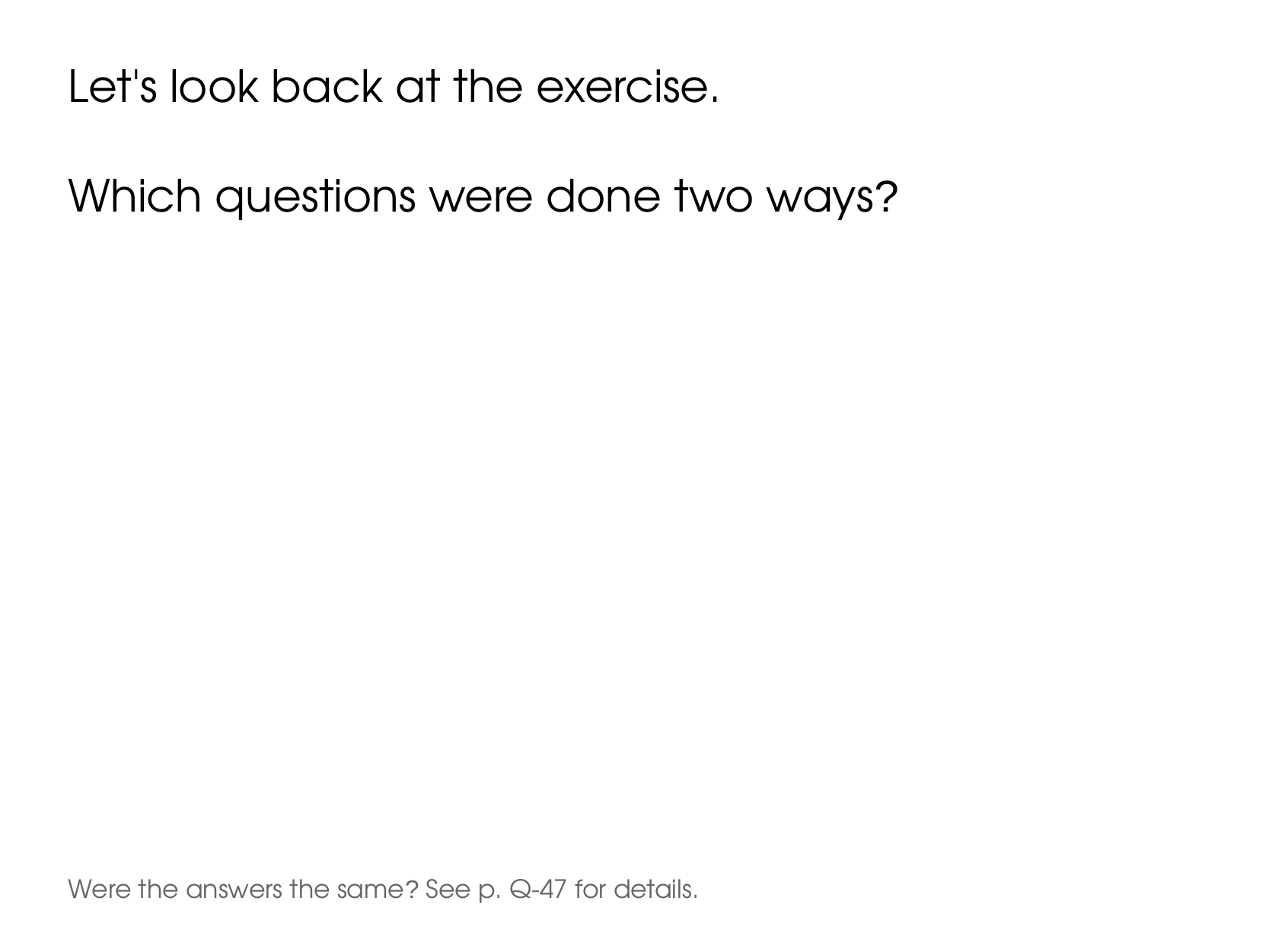

Let's look back at the exercise.
Which questions were done two ways?
Were the answers the same? See p. Q-47 for details.